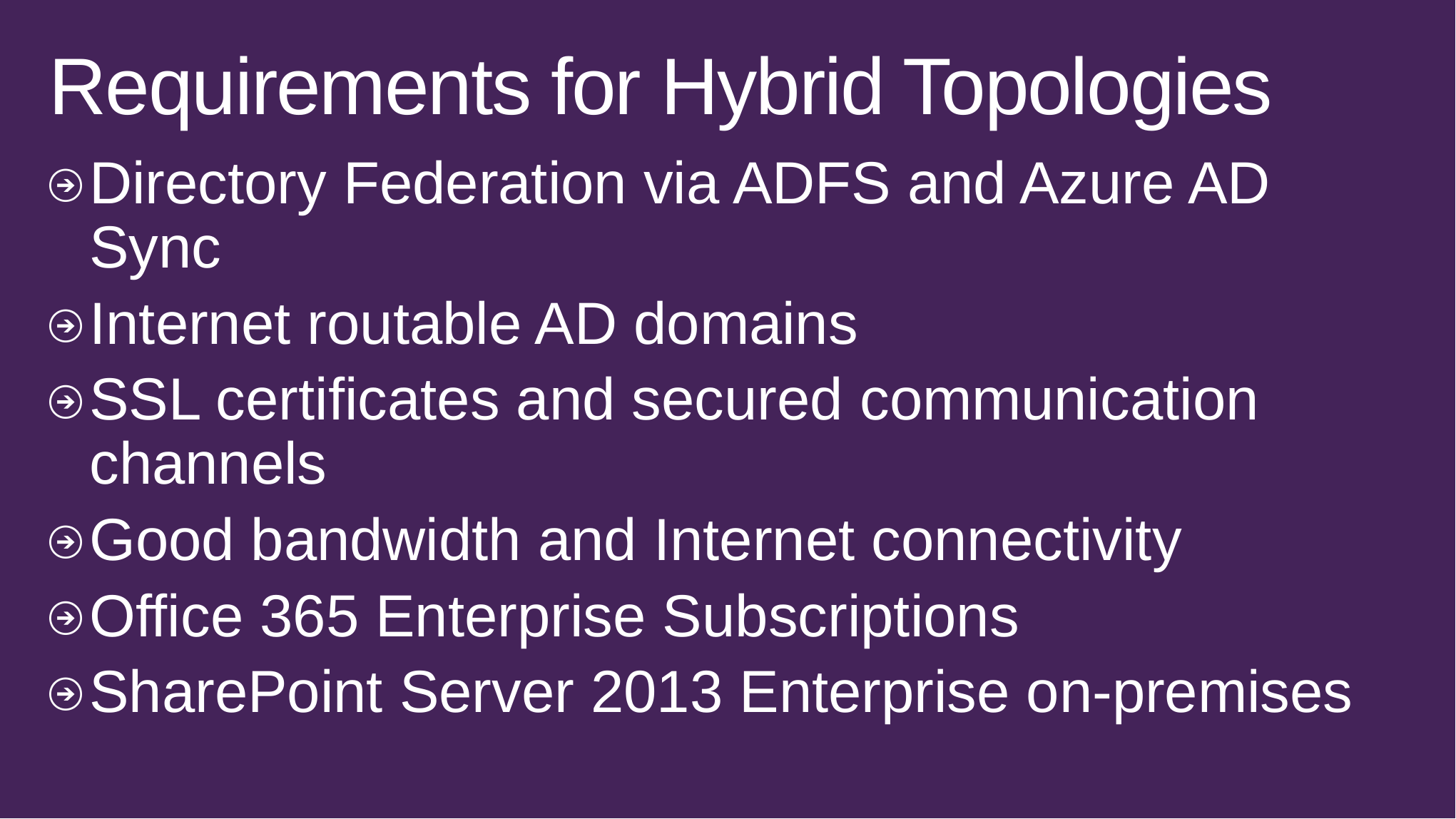

# Requirements for Hybrid Topologies
Directory Federation via ADFS and Azure AD Sync
Internet routable AD domains
SSL certificates and secured communication channels
Good bandwidth and Internet connectivity
Office 365 Enterprise Subscriptions
SharePoint Server 2013 Enterprise on-premises